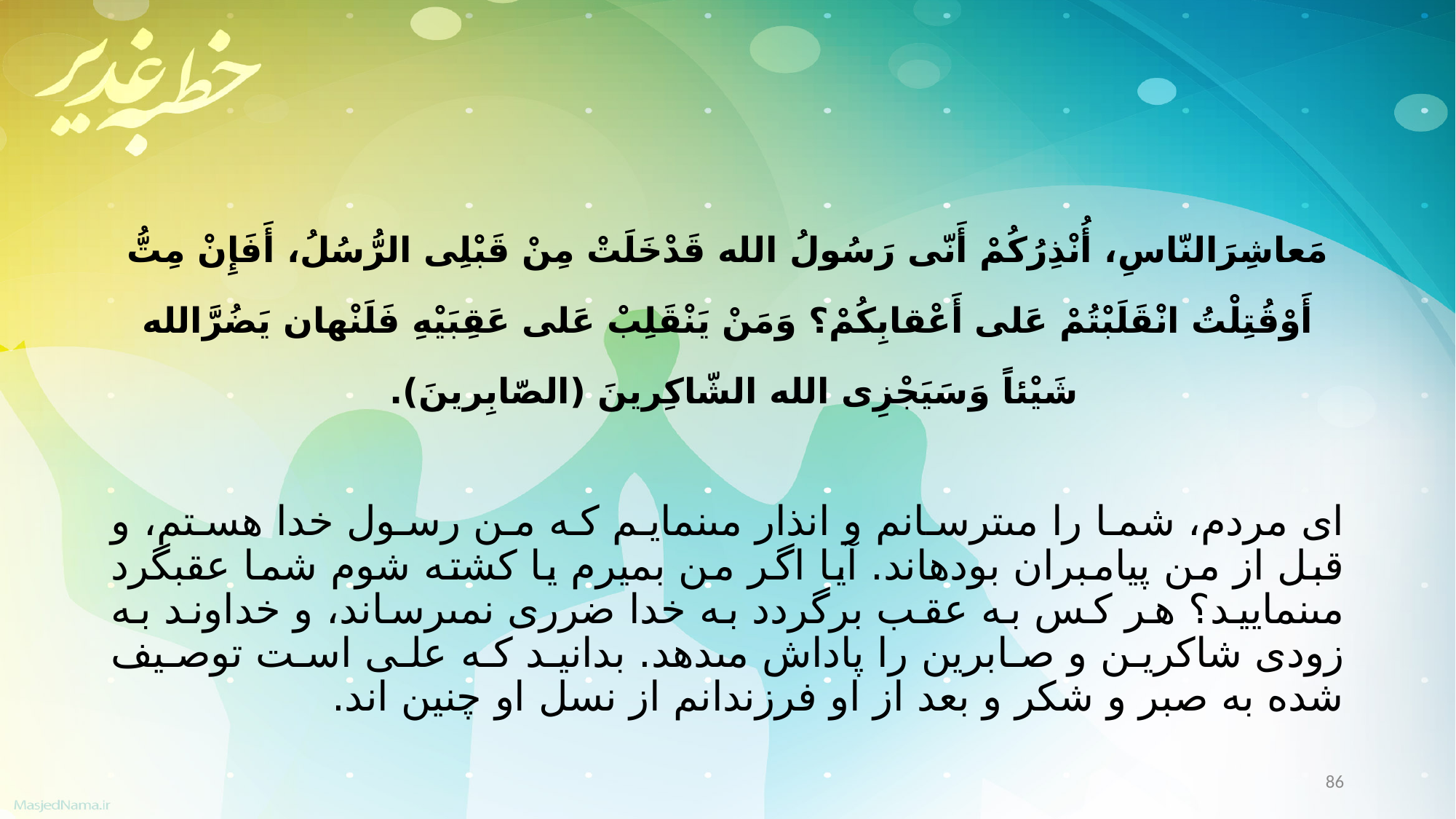

مَعاشِرَالنّاسِ، أُنْذِرُکُمْ أَنّی رَسُولُ الله قَدْخَلَتْ مِنْ قَبْلِی الرُّسُلُ، أَفَإِنْ مِتُّ أَوْقُتِلْتُ انْقَلَبْتُمْ عَلی أَعْقابِکُمْ؟ وَمَنْ یَنْقَلِبْ عَلی عَقِبَیْهِ فَلَنْهان یَضُرَّالله شَیْئاً وَسَیَجْزِی الله الشّاکِرینَ (الصّابِرینَ).
اى مردم، شما را مى‏ترسانم و انذار مى‏نمایم که من رسول خدا هستم، و قبل از من پیامبران بوده‏اند. آیا اگر من بمیرم یا کشته شوم شما عقب‏گرد مى‏نمایید؟ هر کس به عقب برگردد به خدا ضررى نمى‏رساند، و خداوند به زودى شاکرین و صابرین را پاداش مى‏دهد. بدانید که على است توصیف شده به صبر و شکر و بعد از او فرزندانم از نسل او چنین اند.
86